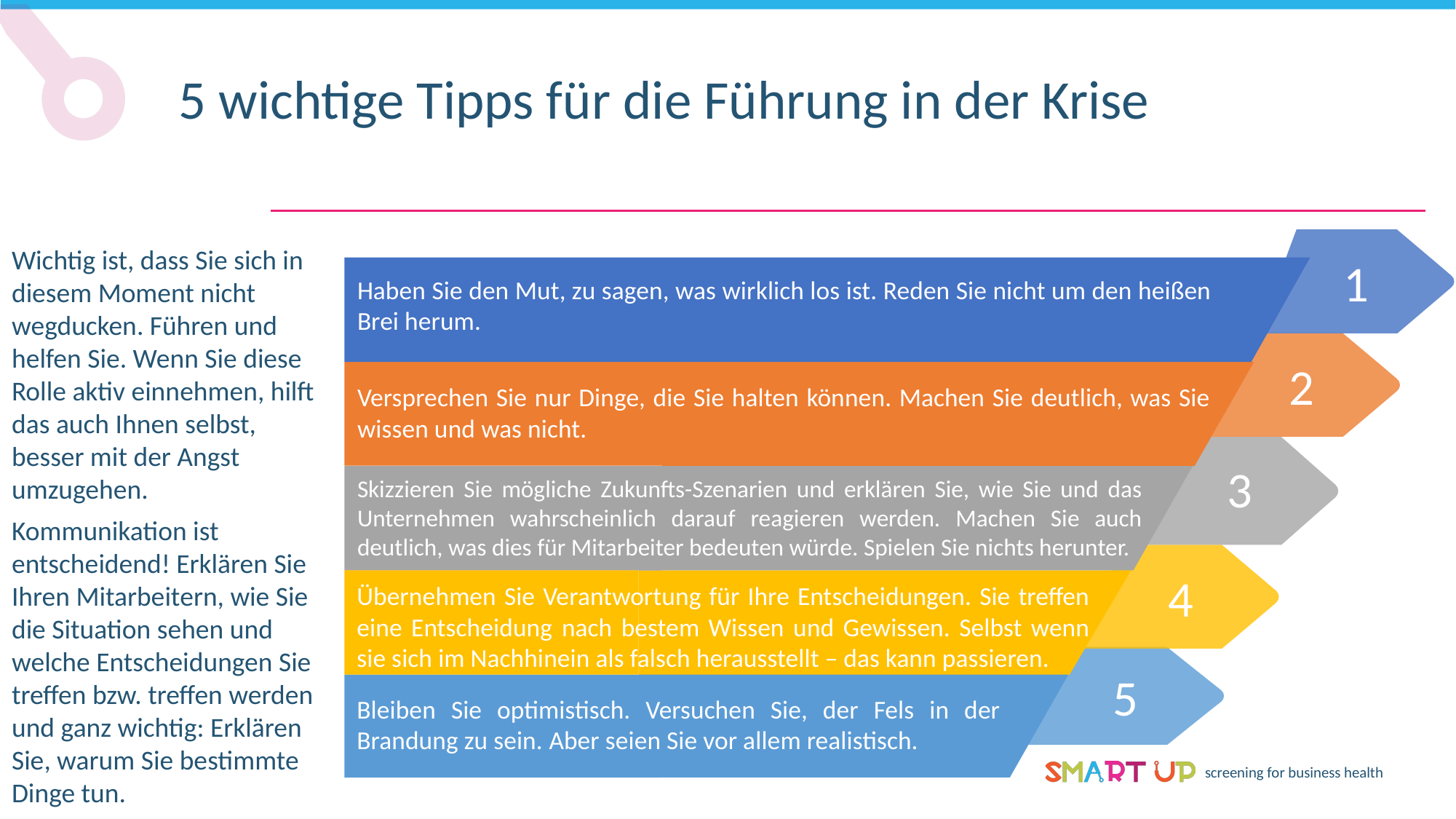

5 wichtige Tipps für die Führung in der Krise

1

Haben Sie den Mut, zu sagen, was wirklich los ist. Reden Sie nicht um den heißen Brei herum.

2

Versprechen Sie nur Dinge, die Sie halten können. Machen Sie deutlich, was Sie wissen und was nicht.

3

Skizzieren Sie mögliche Zukunfts-Szenarien und erklären Sie, wie Sie und das Unternehmen wahrscheinlich darauf reagieren werden. Machen Sie auch deutlich, was dies für Mitarbeiter bedeuten würde. Spielen Sie nichts herunter.

4

Übernehmen Sie Verantwortung für Ihre Entscheidungen. Sie treffen eine Entscheidung nach bestem Wissen und Gewissen. Selbst wenn sie sich im Nachhinein als falsch herausstellt – das kann passieren.

5

Bleiben Sie optimistisch. Versuchen Sie, der Fels in der Brandung zu sein. Aber seien Sie vor allem realistisch.
Wichtig ist, dass Sie sich in diesem Moment nicht wegducken. Führen und helfen Sie. Wenn Sie diese Rolle aktiv einnehmen, hilft das auch Ihnen selbst, besser mit der Angst umzugehen.
Kommunikation ist entscheidend! Erklären Sie Ihren Mitarbeitern, wie Sie die Situation sehen und welche Entscheidungen Sie treffen bzw. treffen werden und ganz wichtig: Erklären Sie, warum Sie bestimmte Dinge tun.